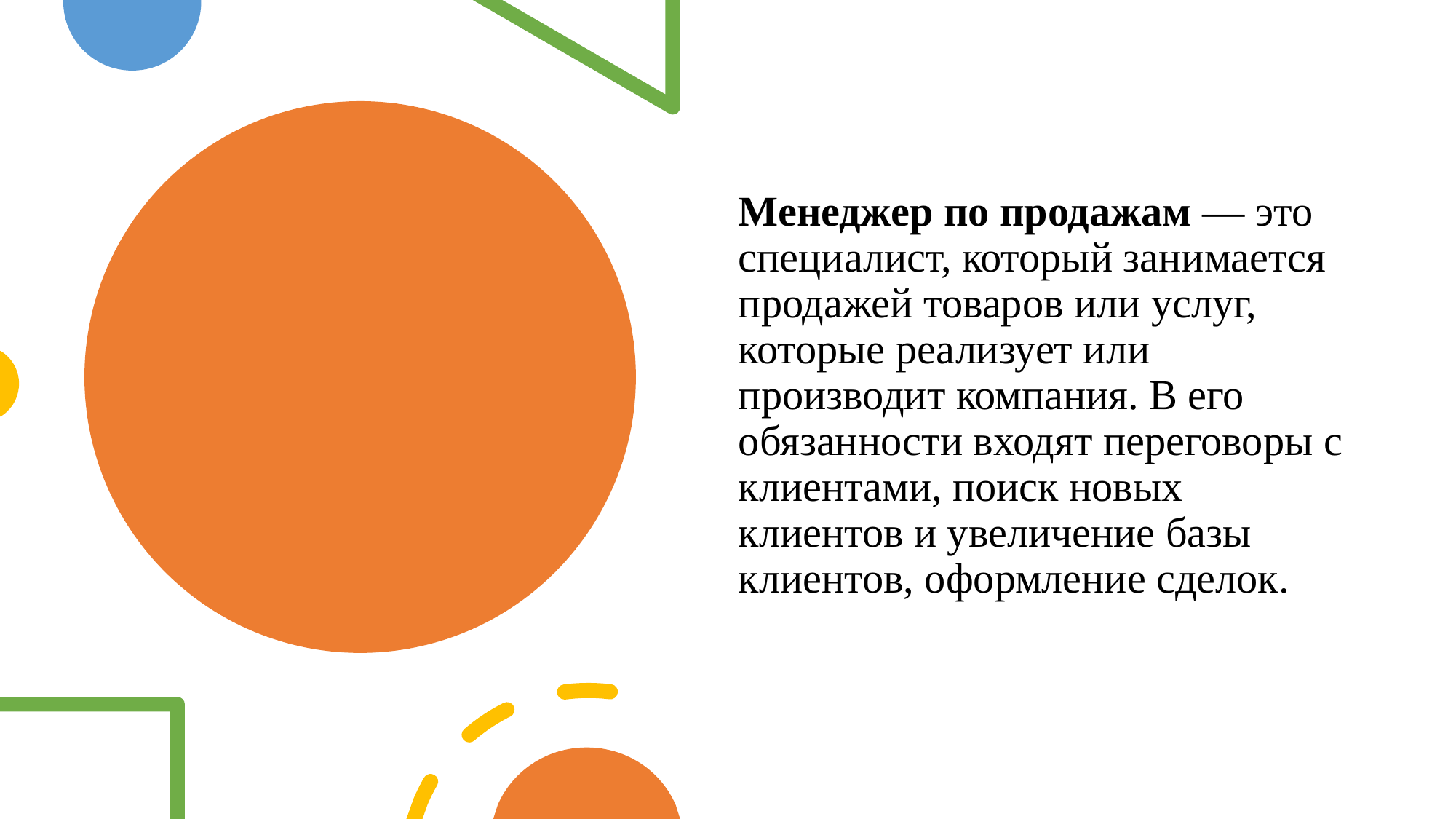

Менеджер по продажам — это специалист, который занимается продажей товаров или услуг, которые реализует или производит компания. В его обязанности входят переговоры с клиентами, поиск новых клиентов и увеличение базы клиентов, оформление сделок.